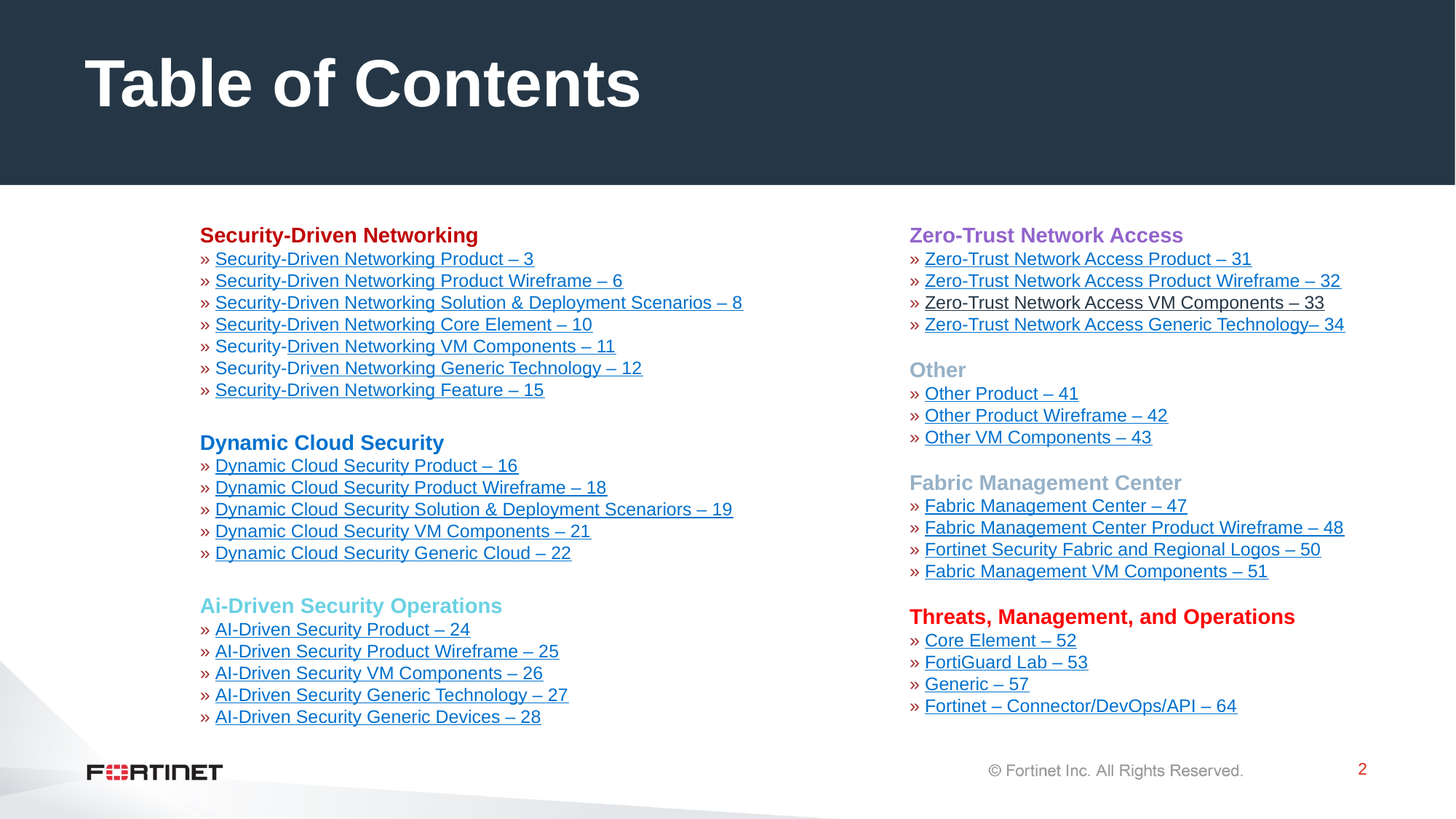

# Table of Contents
Security-Driven Networking
» Security-Driven Networking Product – 3
» Security-Driven Networking Product Wireframe – 6
» Security-Driven Networking Solution & Deployment Scenarios – 8
» Security-Driven Networking Core Element – 10
» Security-Driven Networking VM Components – 11
» Security-Driven Networking Generic Technology – 12
» Security-Driven Networking Feature – 15
Dynamic Cloud Security
» Dynamic Cloud Security Product – 16
» Dynamic Cloud Security Product Wireframe – 18
» Dynamic Cloud Security Solution & Deployment Scenariors – 19
» Dynamic Cloud Security VM Components – 21
» Dynamic Cloud Security Generic Cloud – 22
Ai-Driven Security Operations
» AI-Driven Security Product – 24
» AI-Driven Security Product Wireframe – 25
» AI-Driven Security VM Components – 26
» AI-Driven Security Generic Technology – 27
» AI-Driven Security Generic Devices – 28
Zero-Trust Network Access
» Zero-Trust Network Access Product – 31
» Zero-Trust Network Access Product Wireframe – 32
» Zero-Trust Network Access VM Components – 33
» Zero-Trust Network Access Generic Technology– 34

Other
» Other Product – 41
» Other Product Wireframe – 42
» Other VM Components – 43

Fabric Management Center
» Fabric Management Center – 47
» Fabric Management Center Product Wireframe – 48
» Fortinet Security Fabric and Regional Logos – 50
» Fabric Management VM Components – 51

Threats, Management, and Operations
» Core Element – 52
» FortiGuard Lab – 53
» Generic – 57
» Fortinet – Connector/DevOps/API – 64